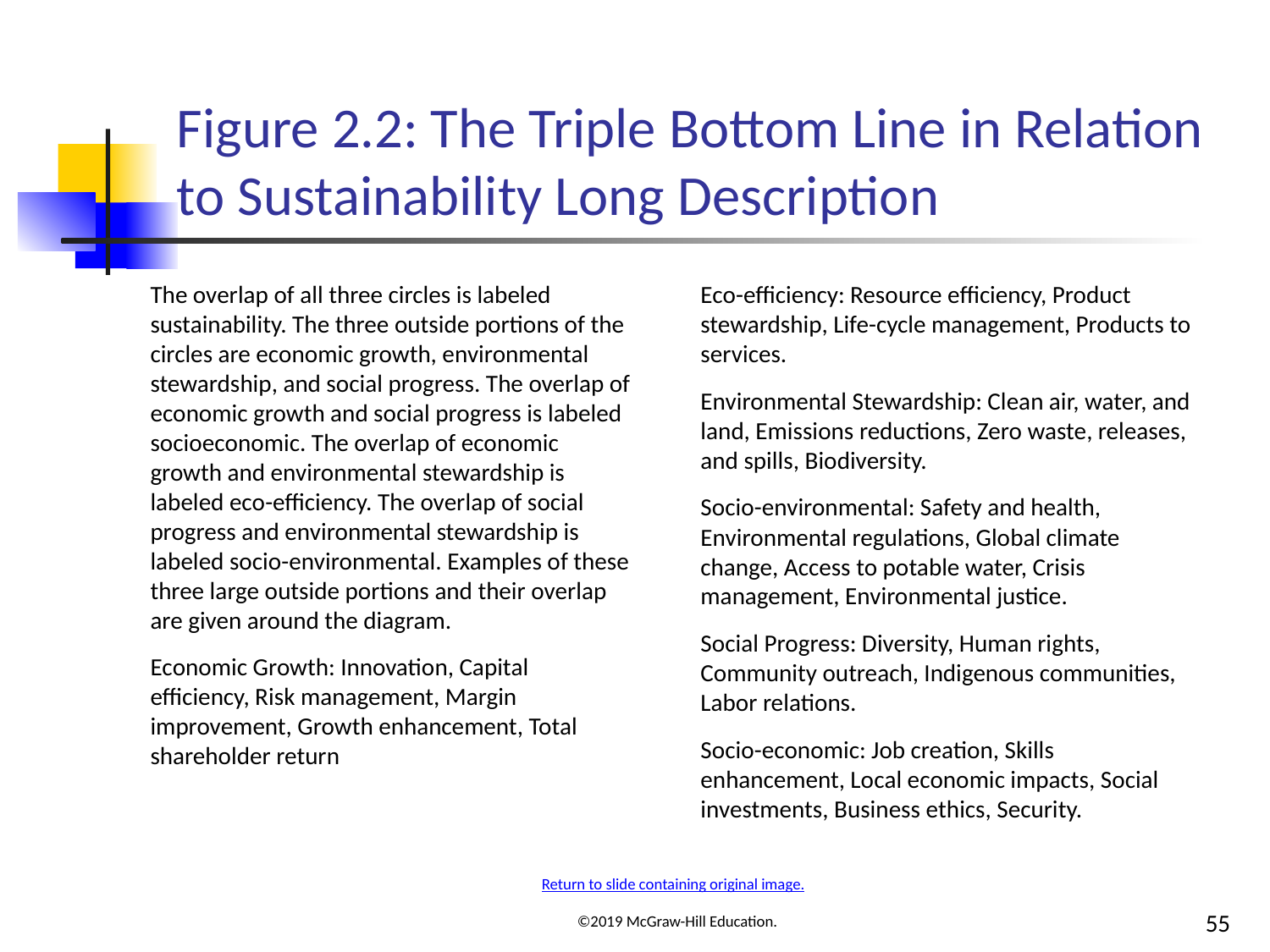

# Figure 2.2: The Triple Bottom Line in Relation to Sustainability Long Description
The overlap of all three circles is labeled sustainability. The three outside portions of the circles are economic growth, environmental stewardship, and social progress. The overlap of economic growth and social progress is labeled socioeconomic. The overlap of economic growth and environmental stewardship is labeled eco-efficiency. The overlap of social progress and environmental stewardship is labeled socio-environmental. Examples of these three large outside portions and their overlap are given around the diagram.
Economic Growth: Innovation, Capital efficiency, Risk management, Margin improvement, Growth enhancement, Total shareholder return
Eco-efficiency: Resource efficiency, Product stewardship, Life-cycle management, Products to services.
Environmental Stewardship: Clean air, water, and land, Emissions reductions, Zero waste, releases, and spills, Biodiversity.
Socio-environmental: Safety and health, Environmental regulations, Global climate change, Access to potable water, Crisis management, Environmental justice.
Social Progress: Diversity, Human rights, Community outreach, Indigenous communities, Labor relations.
Socio-economic: Job creation, Skills enhancement, Local economic impacts, Social investments, Business ethics, Security.
Return to slide containing original image.